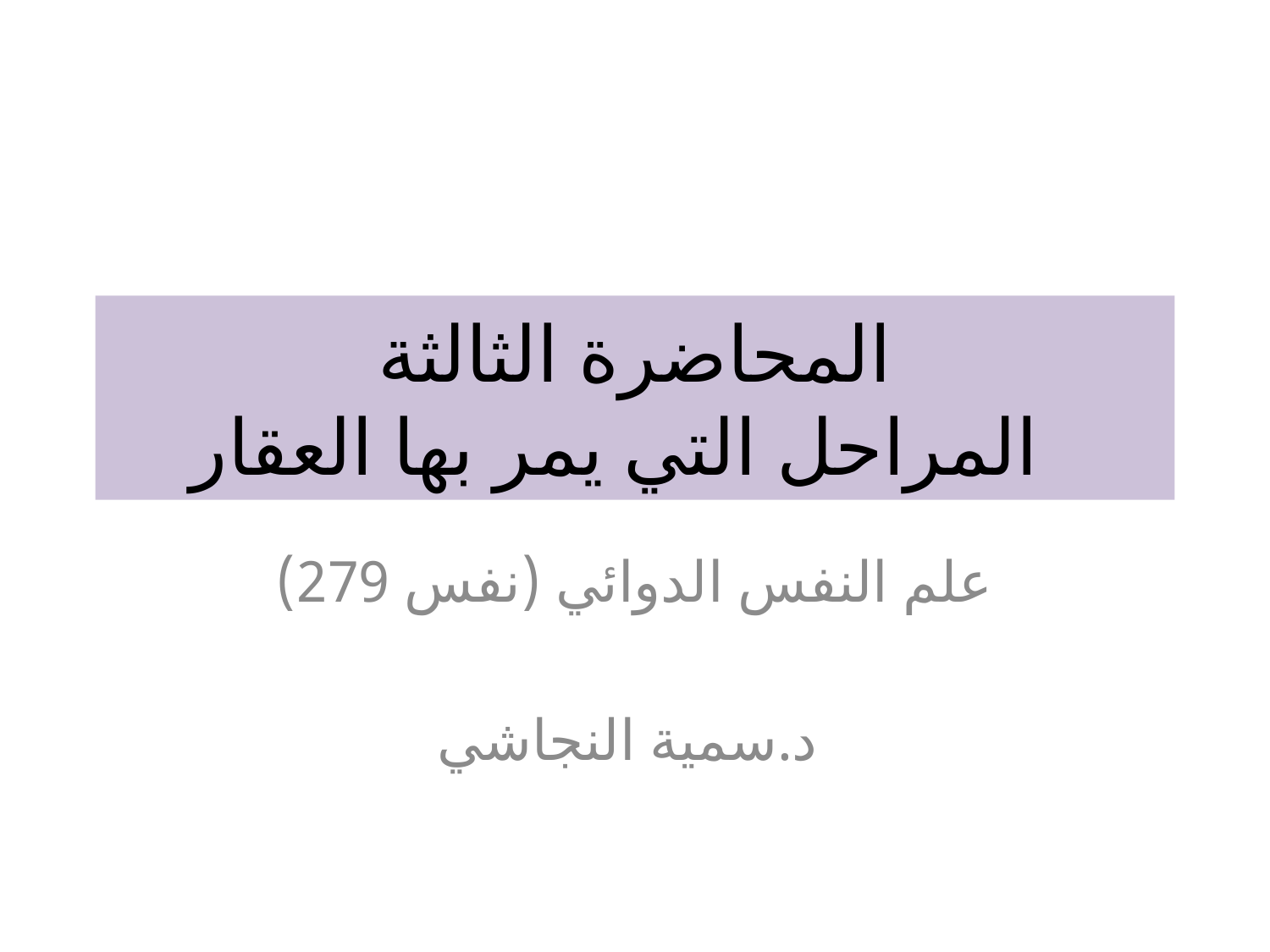

# المحاضرة الثالثة المراحل التي يمر بها العقار
علم النفس الدوائي (نفس 279)

د.سمية النجاشي